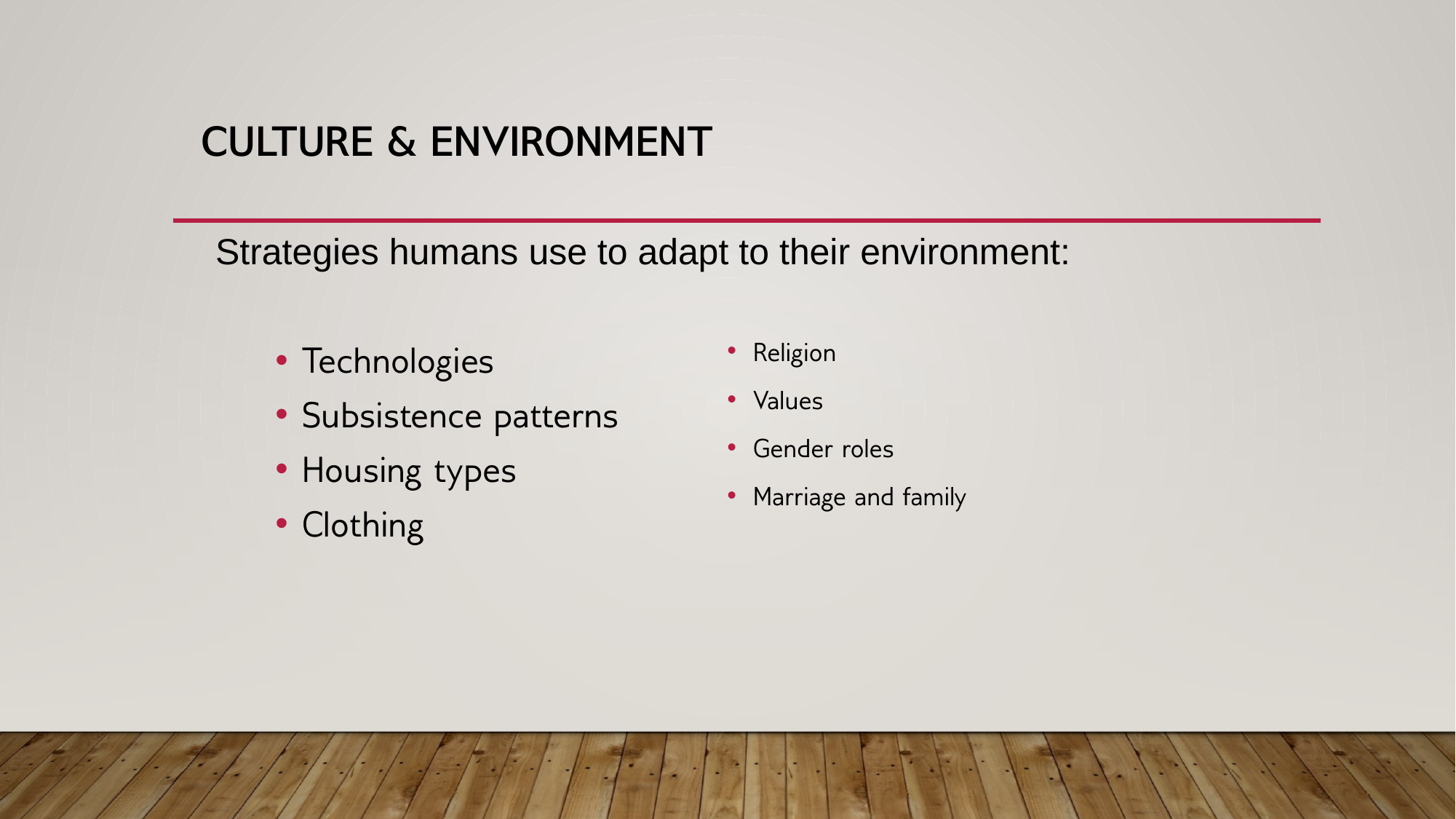

# Culture & environment
Strategies humans use to adapt to their environment:
Religion
Values
Gender roles
Marriage and family
Technologies
Subsistence patterns
Housing types
Clothing